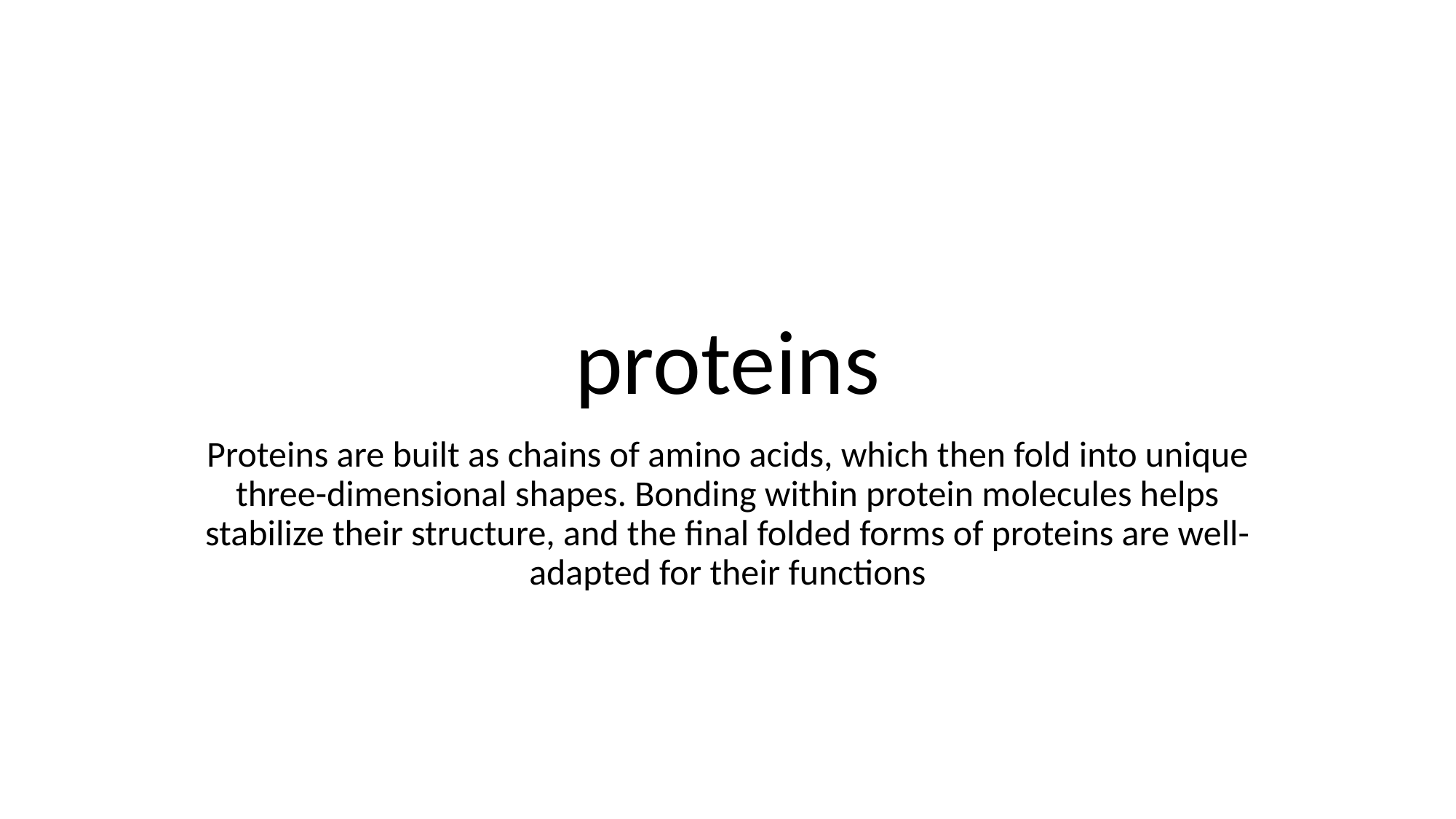

# proteins
Proteins are built as chains of amino acids, which then fold into unique three-dimensional shapes. Bonding within protein molecules helps stabilize their structure, and the final folded forms of proteins are well-adapted for their functions